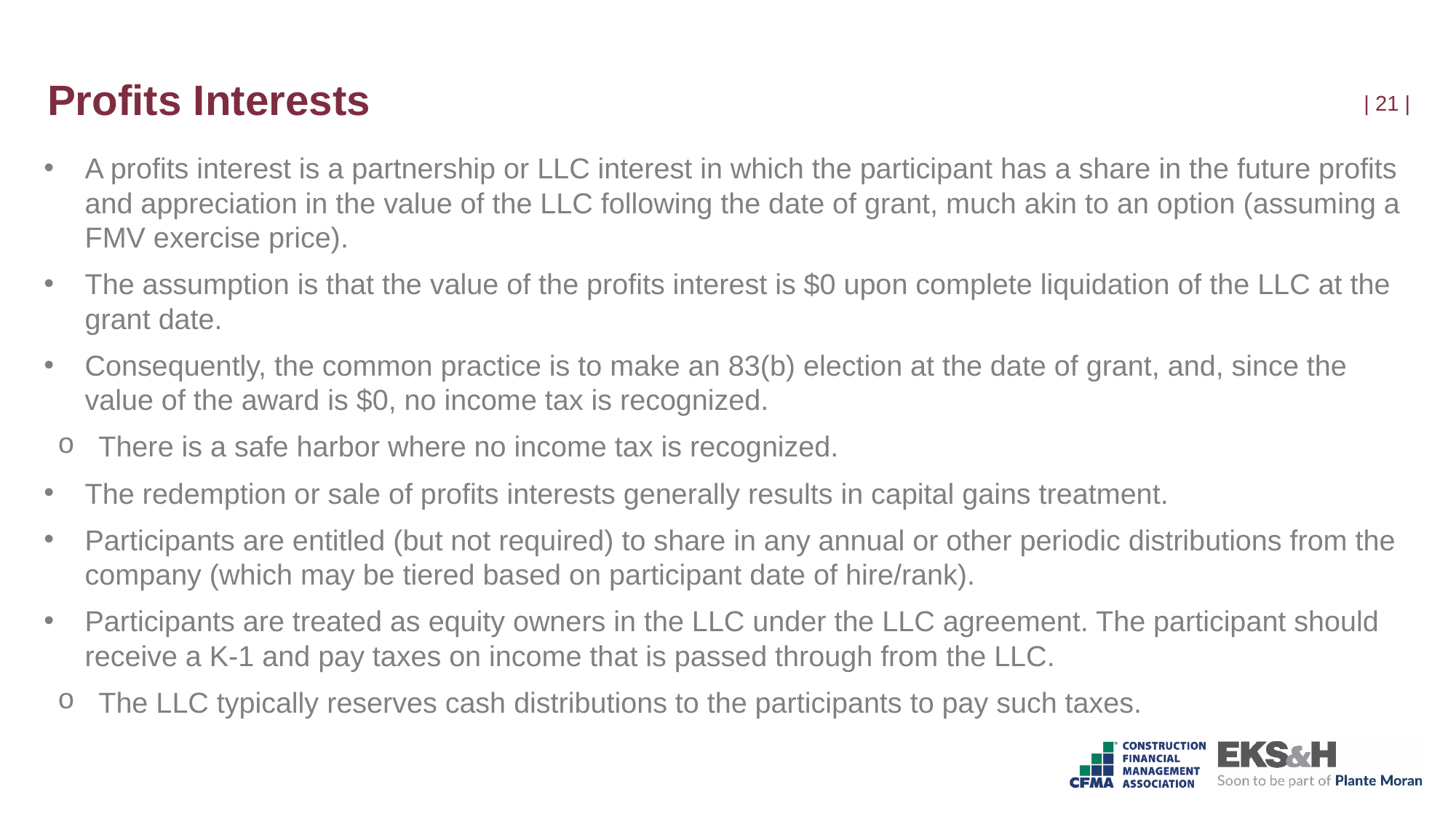

# Profits Interests
| 21 |
A profits interest is a partnership or LLC interest in which the participant has a share in the future profits and appreciation in the value of the LLC following the date of grant, much akin to an option (assuming a FMV exercise price).
The assumption is that the value of the profits interest is $0 upon complete liquidation of the LLC at the grant date.
Consequently, the common practice is to make an 83(b) election at the date of grant, and, since the value of the award is $0, no income tax is recognized.
There is a safe harbor where no income tax is recognized.
The redemption or sale of profits interests generally results in capital gains treatment.
Participants are entitled (but not required) to share in any annual or other periodic distributions from the company (which may be tiered based on participant date of hire/rank).
Participants are treated as equity owners in the LLC under the LLC agreement. The participant should receive a K-1 and pay taxes on income that is passed through from the LLC.
The LLC typically reserves cash distributions to the participants to pay such taxes.